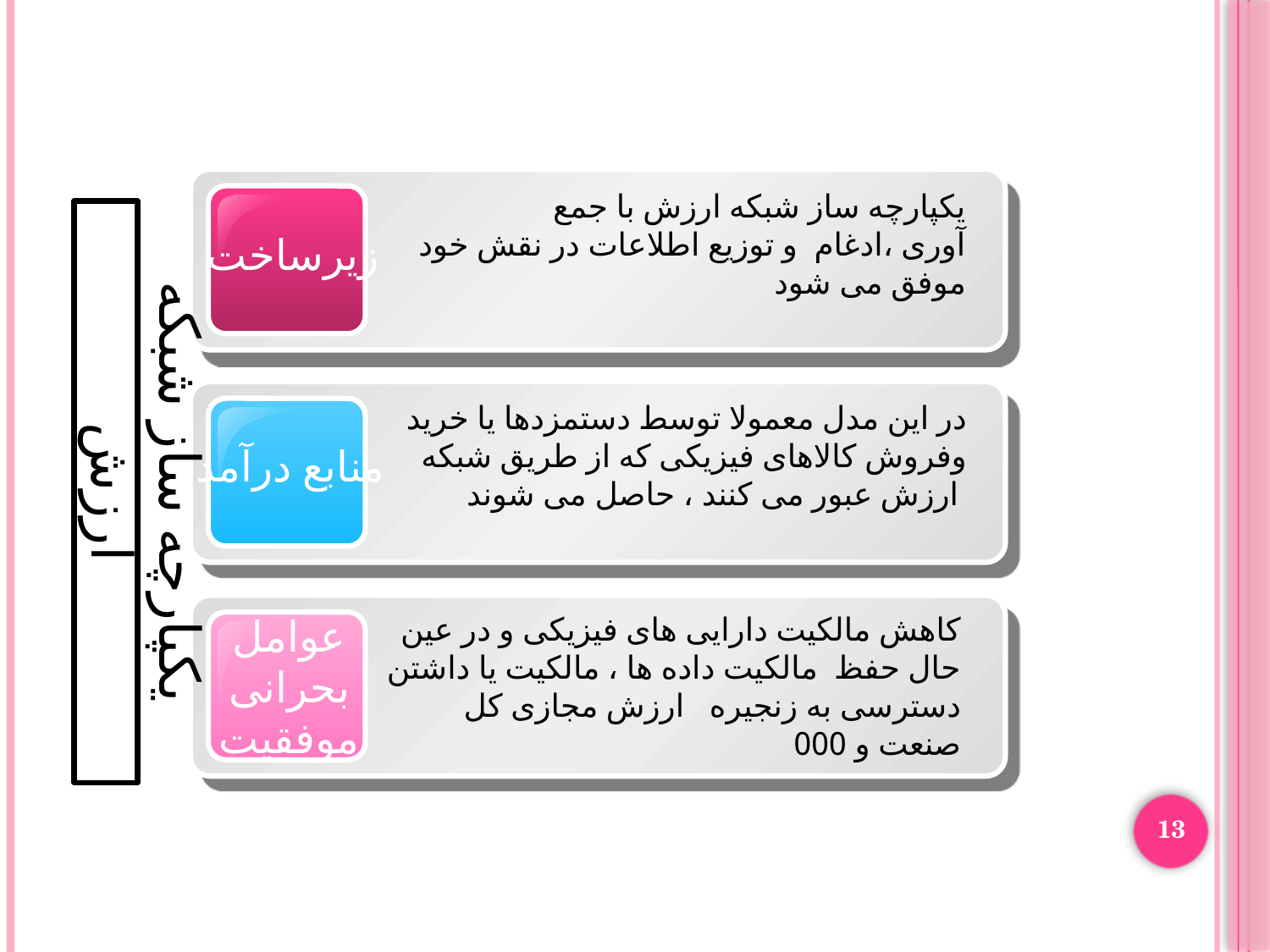

یکپارچه ساز شبکه ارزش با جمع آوری ،ادغام  و توزیع اطلاعات در نقش خود موفق می شود

زیرساخت

در این مدل معمولا توسط دستمزدها یا خرید وفروش کالاهای فیزیکی که از طریق شبکه ارزش عبور می کنند ، حاصل می شوند

منابع درآمد
یکپارچه ساز شبکه ارزش

عوامل بحرانی موفقیت

کاهش مالکیت دارایی های فیزیکی و در عین حال حفظ  مالکیت داده ها ، مالکیت یا داشتن دسترسی به زنجیره   ارزش مجازی کل صنعت و 000
13